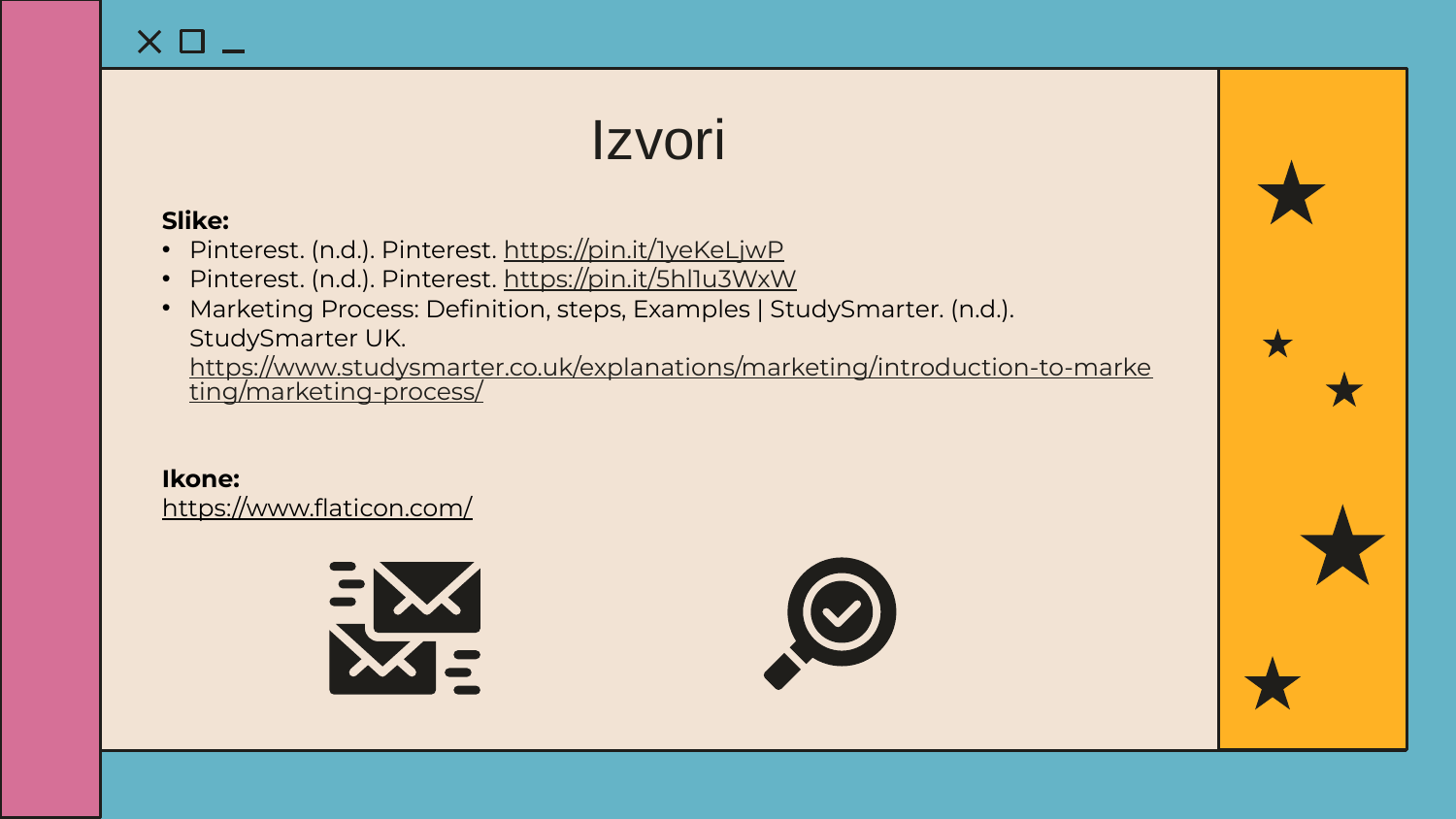

# Izvori
Slike:
Pinterest. (n.d.). Pinterest. https://pin.it/1yeKeLjwP
Pinterest. (n.d.). Pinterest. https://pin.it/5hl1u3WxW
Marketing Process: Definition, steps, Examples | StudySmarter. (n.d.). StudySmarter UK. https://www.studysmarter.co.uk/explanations/marketing/introduction-to-marketing/marketing-process/

Ikone:
https://www.flaticon.com/